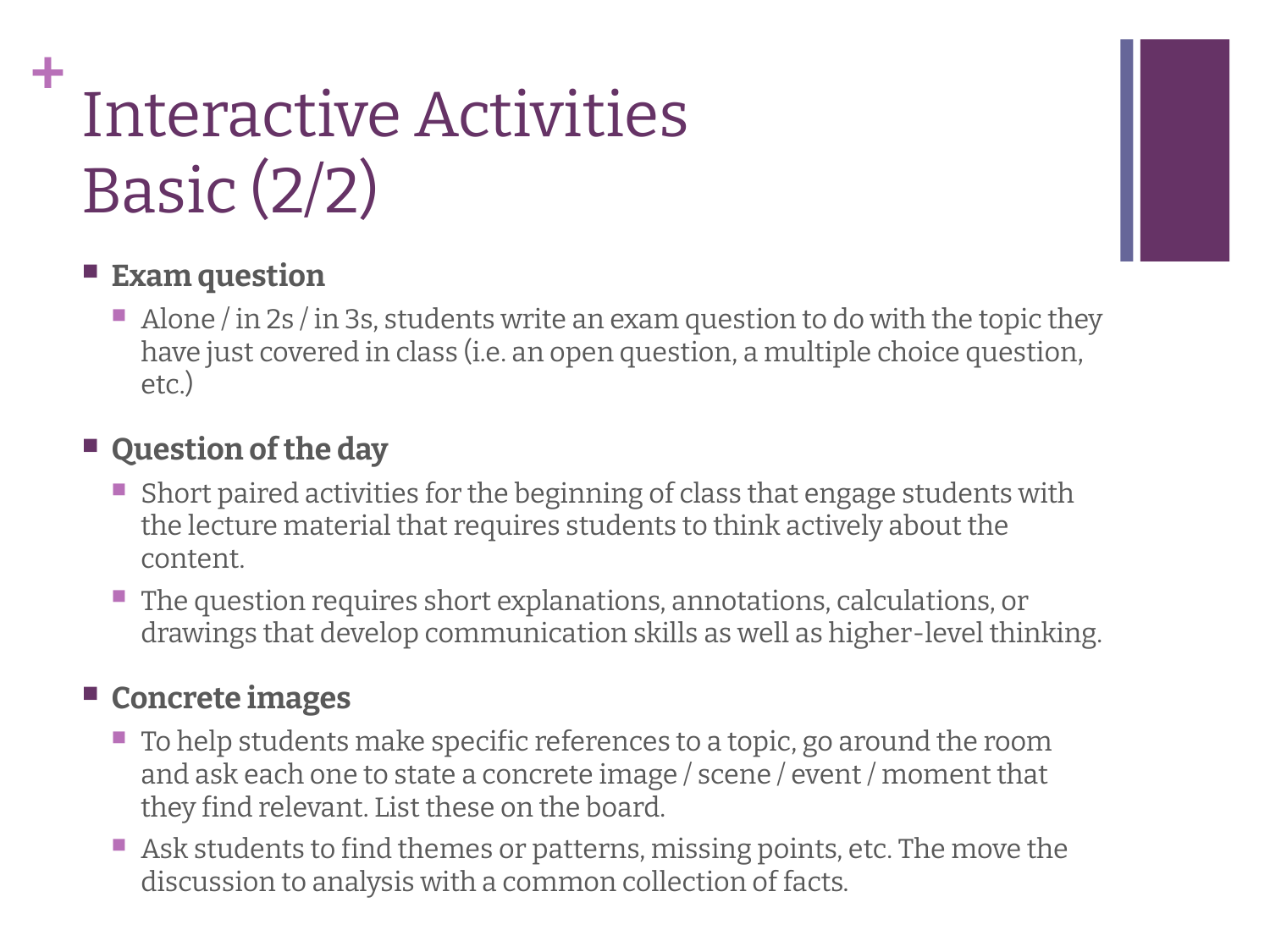

# Interactive Activities Basic (2/2)
Exam question
Alone / in 2s / in 3s, students write an exam question to do with the topic they have just covered in class (i.e. an open question, a multiple choice question, etc.)
Question of the day
Short paired activities for the beginning of class that engage students with the lecture material that requires students to think actively about the content.
The question requires short explanations, annotations, calculations, or drawings that develop communication skills as well as higher-level thinking.
Concrete images
To help students make specific references to a topic, go around the room and ask each one to state a concrete image / scene / event / moment that they find relevant. List these on the board.
Ask students to find themes or patterns, missing points, etc. The move the discussion to analysis with a common collection of facts.